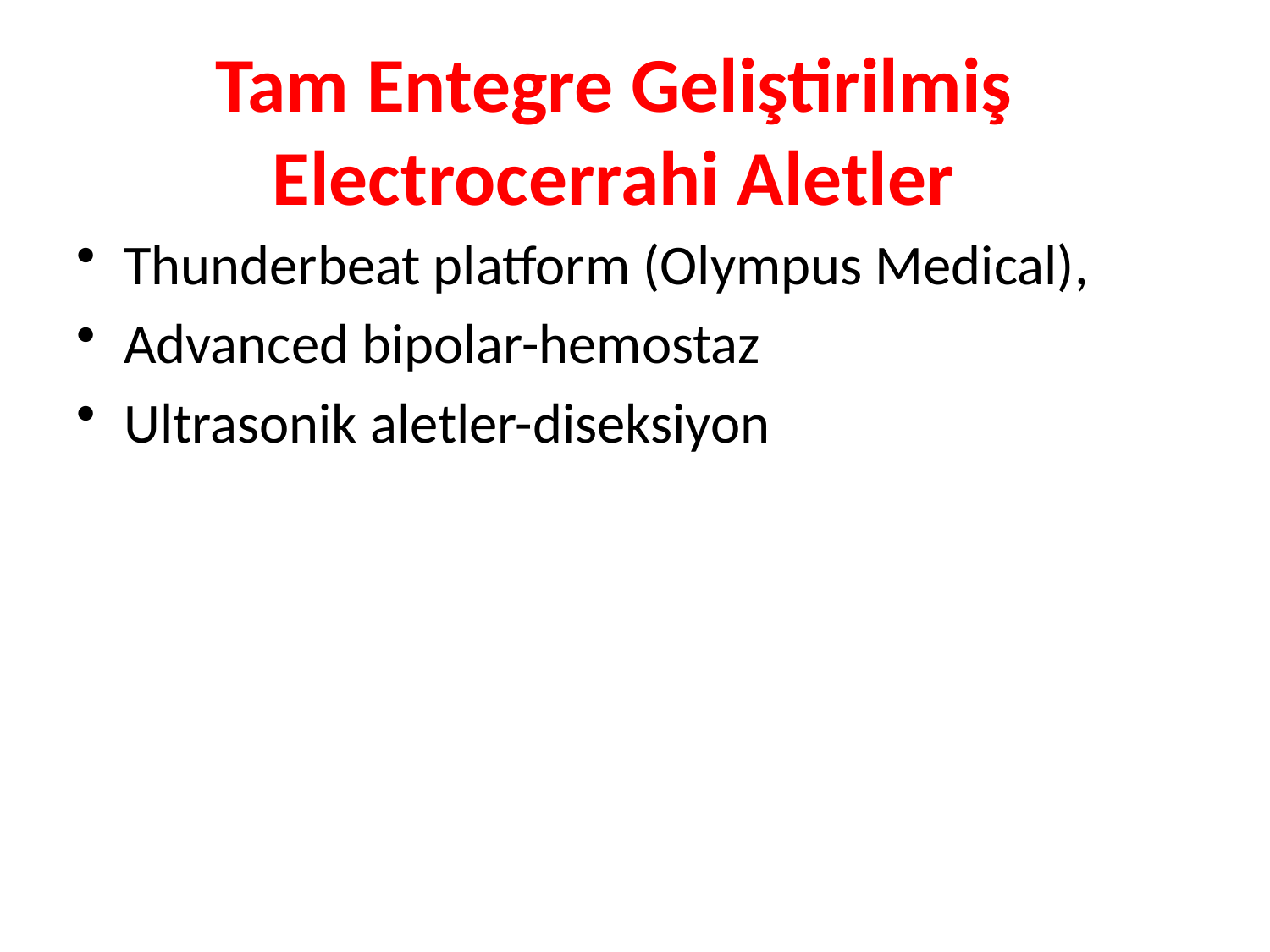

# Tam Entegre Geliştirilmiş Electrocerrahi Aletler
Thunderbeat platform (Olympus Medical),
Advanced bipolar-hemostaz
Ultrasonik aletler-diseksiyon